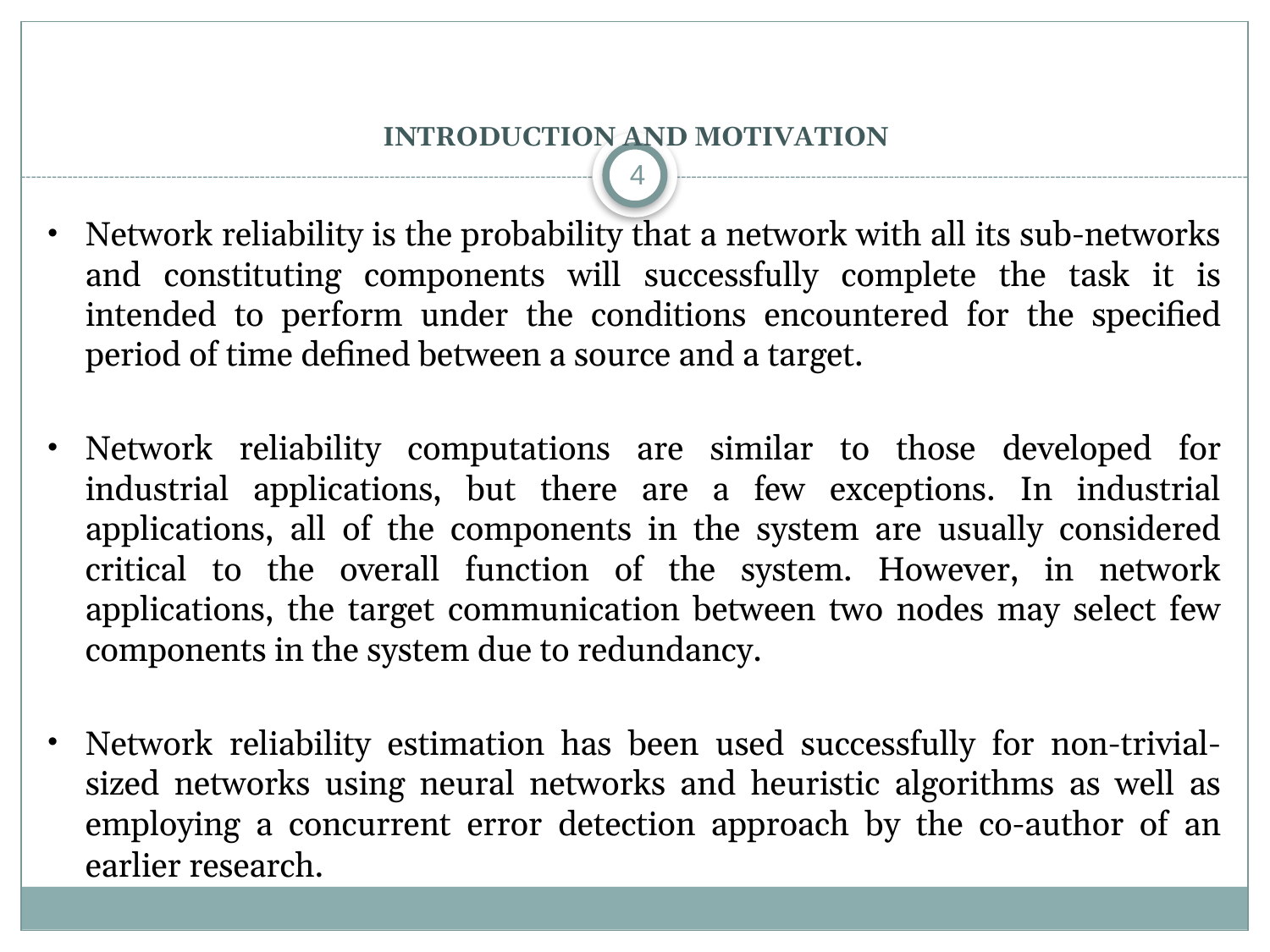

# INTRODUCTION AND MOTIVATION
4
Network reliability is the probability that a network with all its sub-networks and constituting components will successfully complete the task it is intended to perform under the conditions encountered for the specified period of time defined between a source and a target.

Network reliability computations are similar to those developed for industrial applications, but there are a few exceptions. In industrial applications, all of the components in the system are usually considered critical to the overall function of the system. However, in network applications, the target communication between two nodes may select few components in the system due to redundancy.

Network reliability estimation has been used successfully for non-trivial-sized networks using neural networks and heuristic algorithms as well as employing a concurrent error detection approach by the co-author of an earlier research.